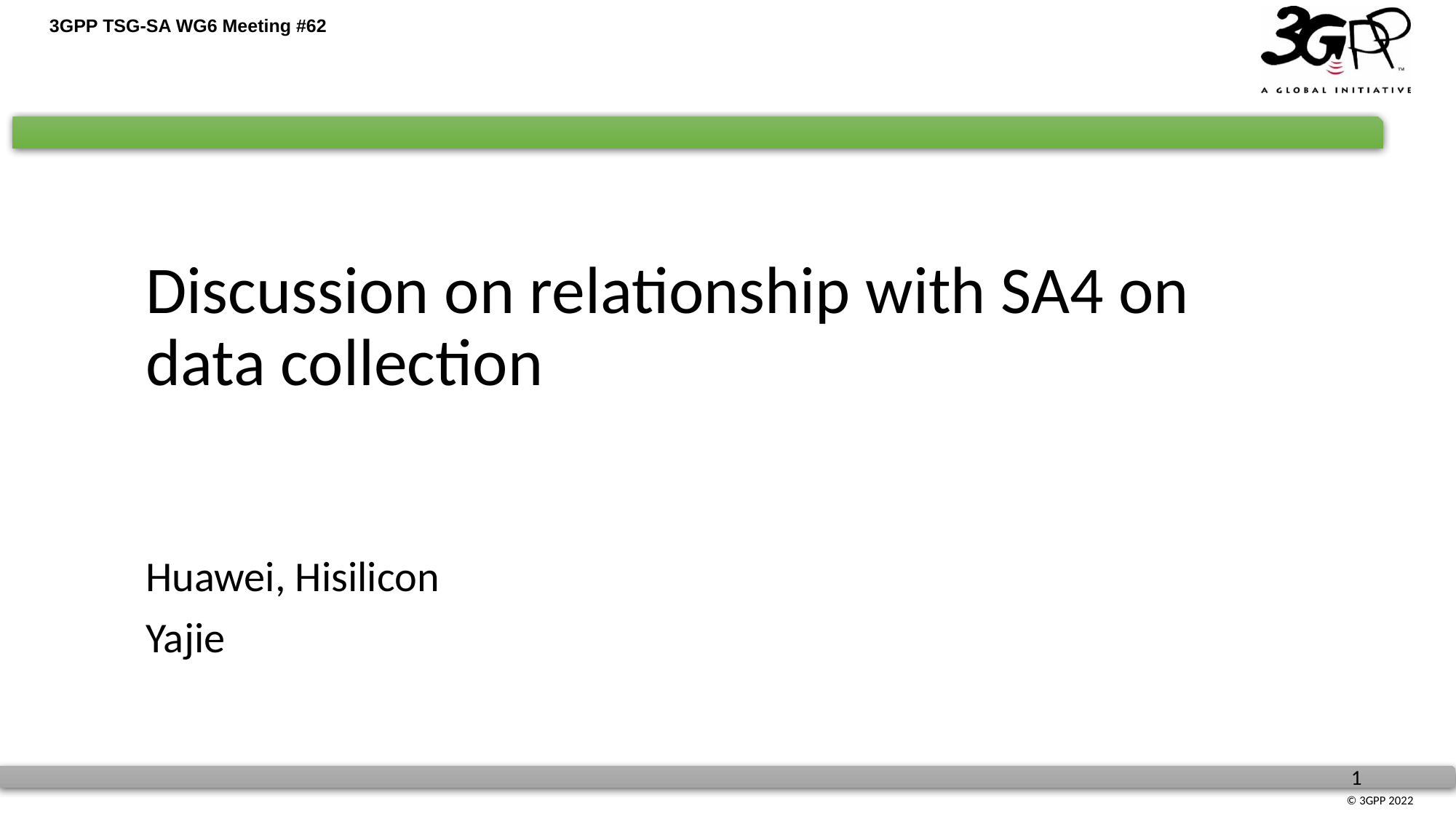

# Discussion on relationship with SA4 on data collection
Huawei, Hisilicon
Yajie